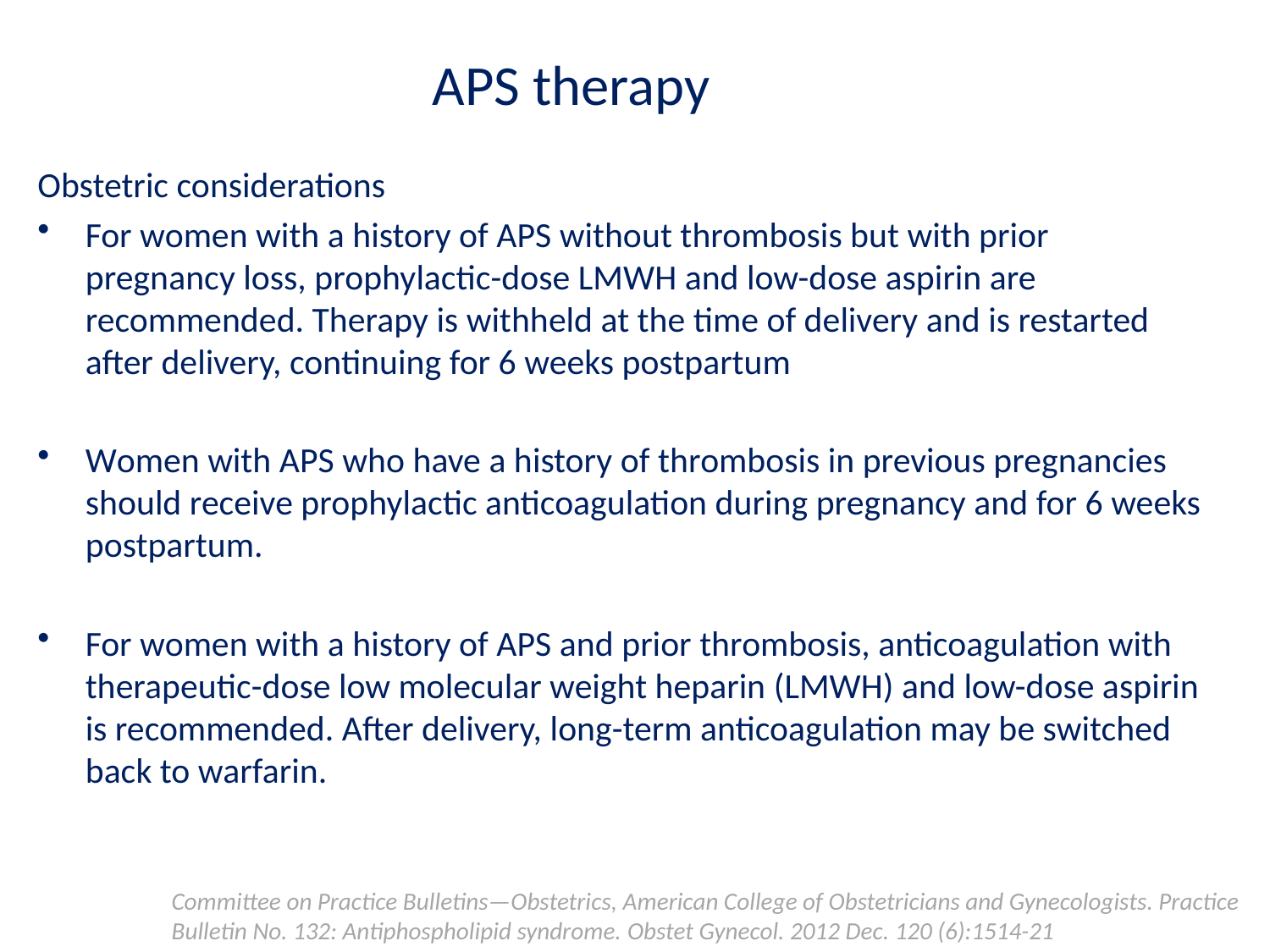

APS therapy
Obstetric considerations
For women with a history of APS without thrombosis but with prior pregnancy loss, prophylactic-dose LMWH and low-dose aspirin are recommended. Therapy is withheld at the time of delivery and is restarted after delivery, continuing for 6 weeks postpartum

Women with APS who have a history of thrombosis in previous pregnancies should receive prophylactic anticoagulation during pregnancy and for 6 weeks postpartum.

For women with a history of APS and prior thrombosis, anticoagulation with therapeutic-dose low molecular weight heparin (LMWH) and low-dose aspirin is recommended. After delivery, long-term anticoagulation may be switched back to warfarin.

Committee on Practice Bulletins—Obstetrics, American College of Obstetricians and Gynecologists. Practice Bulletin No. 132: Antiphospholipid syndrome. Obstet Gynecol. 2012 Dec. 120 (6):1514-21